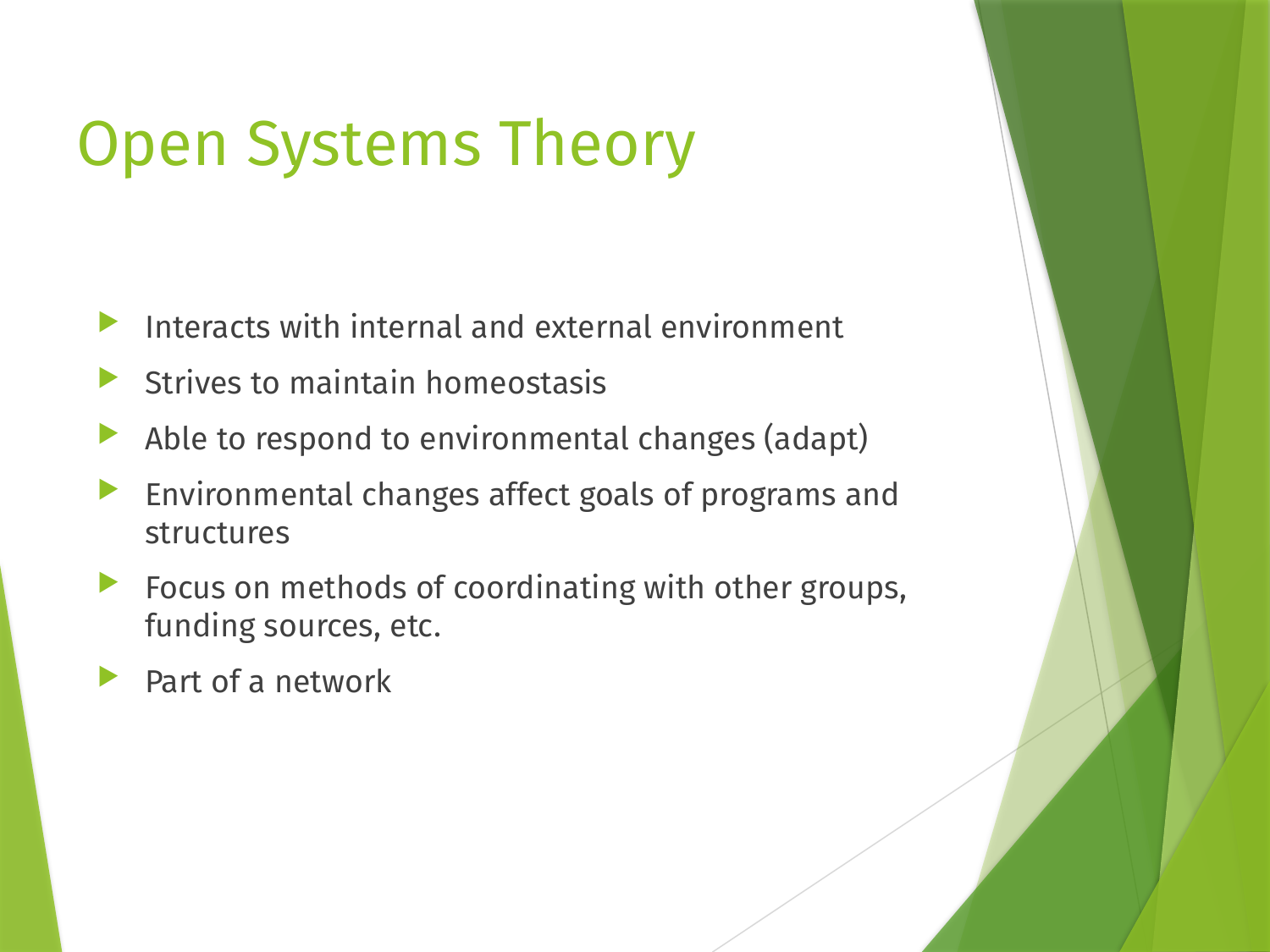

# Open Systems Theory
Interacts with internal and external environment
Strives to maintain homeostasis
Able to respond to environmental changes (adapt)
Environmental changes affect goals of programs and structures
Focus on methods of coordinating with other groups, funding sources, etc.
Part of a network